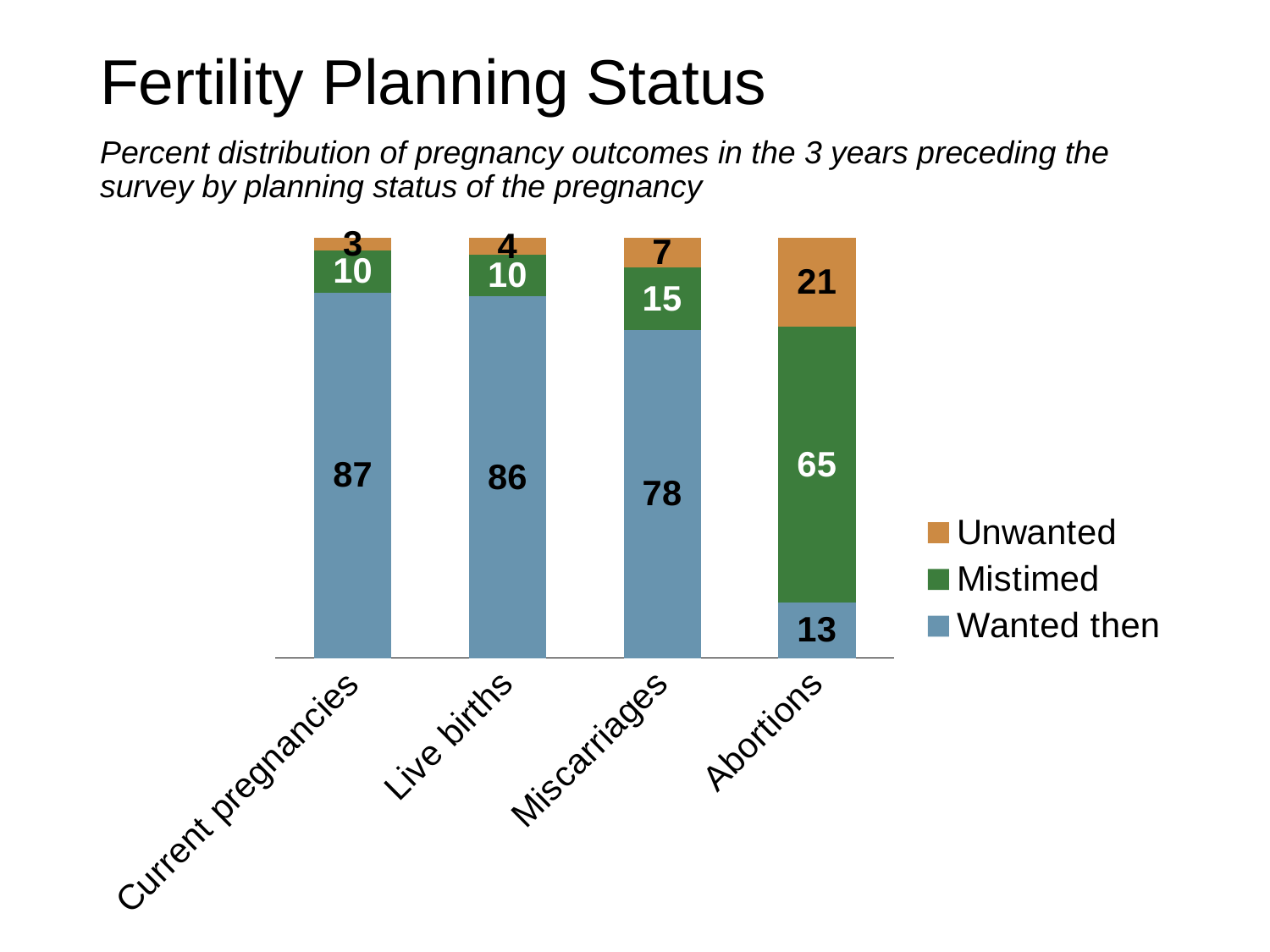

# Fertility Planning Status
Percent distribution of pregnancy outcomes in the 3 years preceding the survey by planning status of the pregnancy

### Chart

| Category | Wanted then | Mistimed | Unwanted |
|---|---|---|---|
| Current pregnancies | 87.0 | 10.0 | 3.0 |
| Live births | 86.0 | 10.0 | 4.0 |
| Miscarriages | 78.0 | 15.0 | 7.0 |
| Abortions | 13.0 | 65.0 | 21.0 |